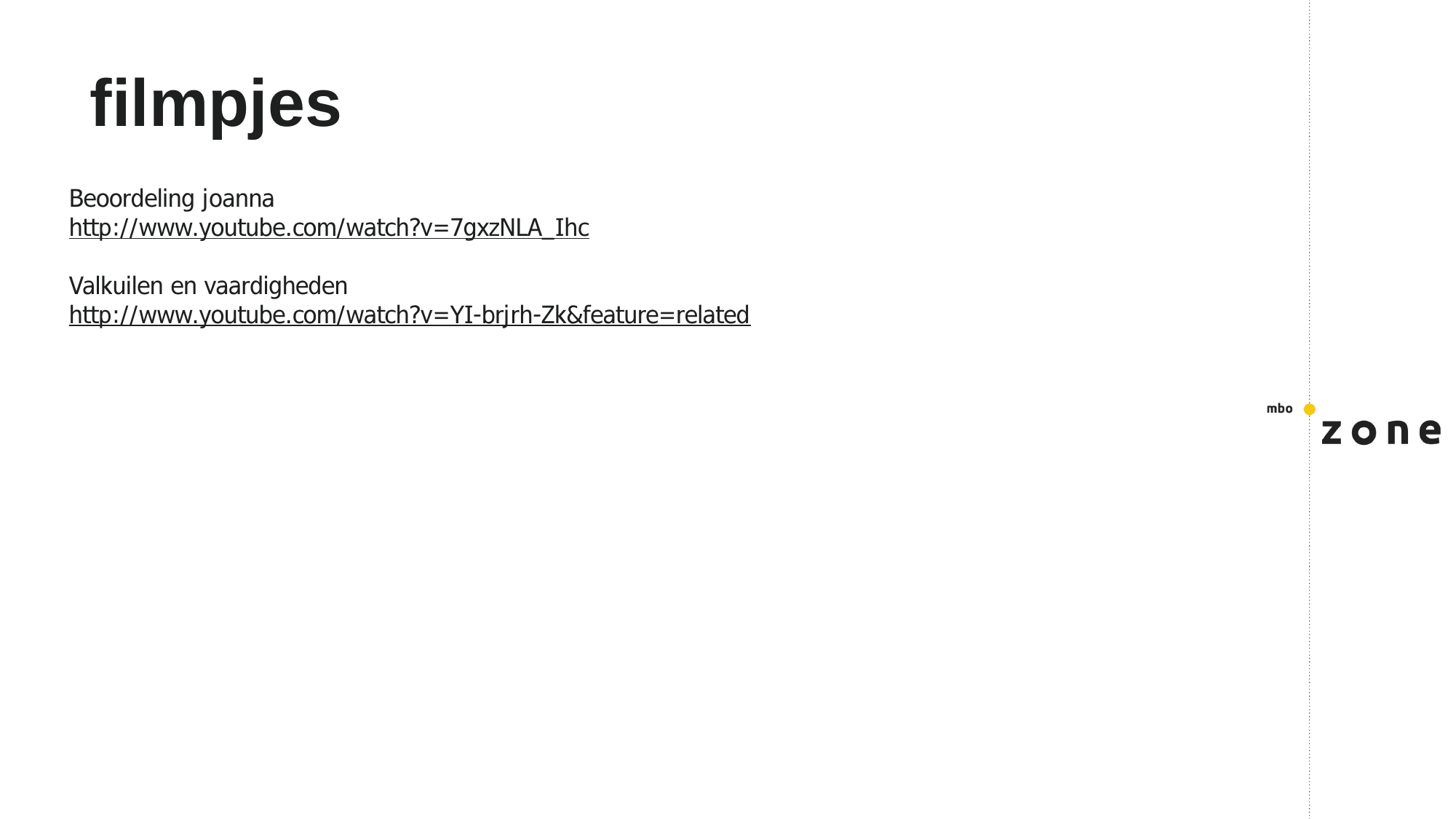

# filmpjes
Beoordeling joanna
http://www.youtube.com/watch?v=7gxzNLA_Ihc

Valkuilen en vaardigheden
http://www.youtube.com/watch?v=YI-brjrh-Zk&feature=related